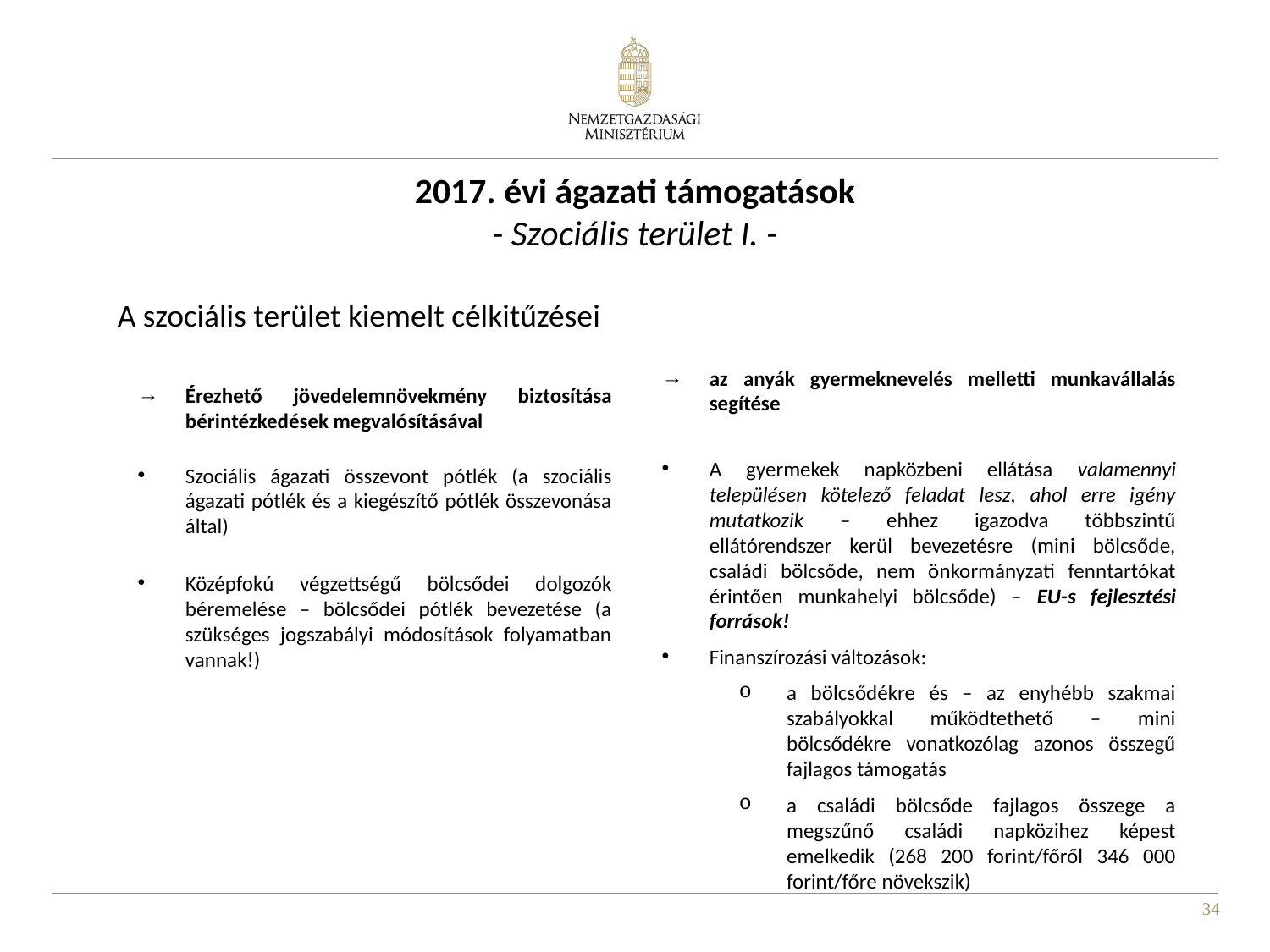

2017. évi ágazati támogatások
- Szociális terület I. -

A szociális terület kiemelt célkitűzései

az anyák gyermeknevelés melletti munkavállalás segítése

A gyermekek napközbeni ellátása valamennyi településen kötelező feladat lesz, ahol erre igény mutatkozik – ehhez igazodva többszintű ellátórendszer kerül bevezetésre (mini bölcsőde, családi bölcsőde, nem önkormányzati fenntartókat érintően munkahelyi bölcsőde) – EU-s fejlesztési források!
Finanszírozási változások:
a bölcsődékre és – az enyhébb szakmai szabályokkal működtethető – mini bölcsődékre vonatkozólag azonos összegű fajlagos támogatás
a családi bölcsőde fajlagos összege a megszűnő családi napközihez képest emelkedik (268 200 forint/főről 346 000 forint/főre növekszik)

Érezhető jövedelemnövekmény biztosítása bérintézkedések megvalósításával

Szociális ágazati összevont pótlék (a szociális ágazati pótlék és a kiegészítő pótlék összevonása által)
Középfokú végzettségű bölcsődei dolgozók béremelése – bölcsődei pótlék bevezetése (a szükséges jogszabályi módosítások folyamatban vannak!)